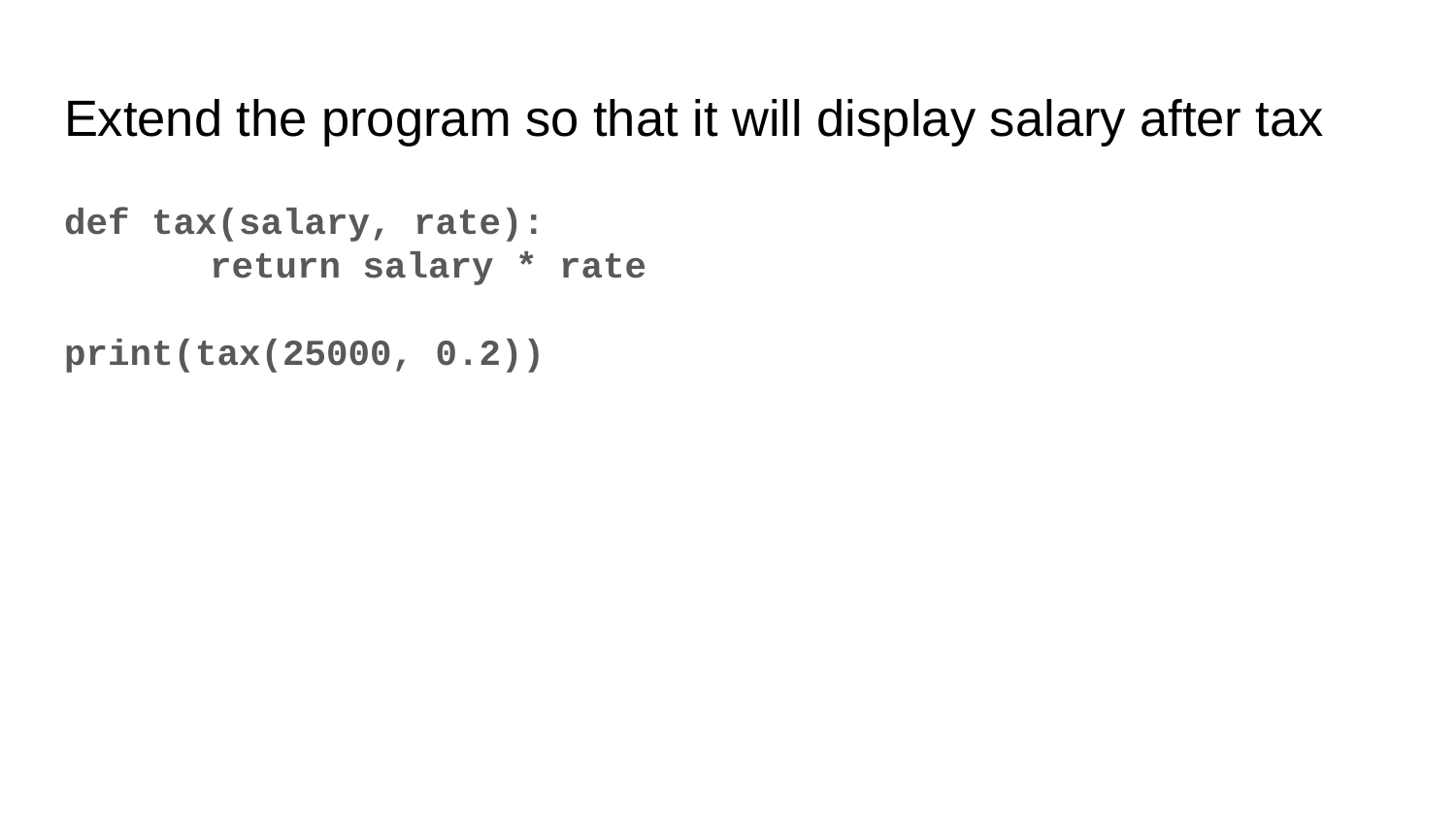

# Extend the program so that it will display salary after tax
def tax(salary, rate):
	return salary * rate

print(tax(25000, 0.2))